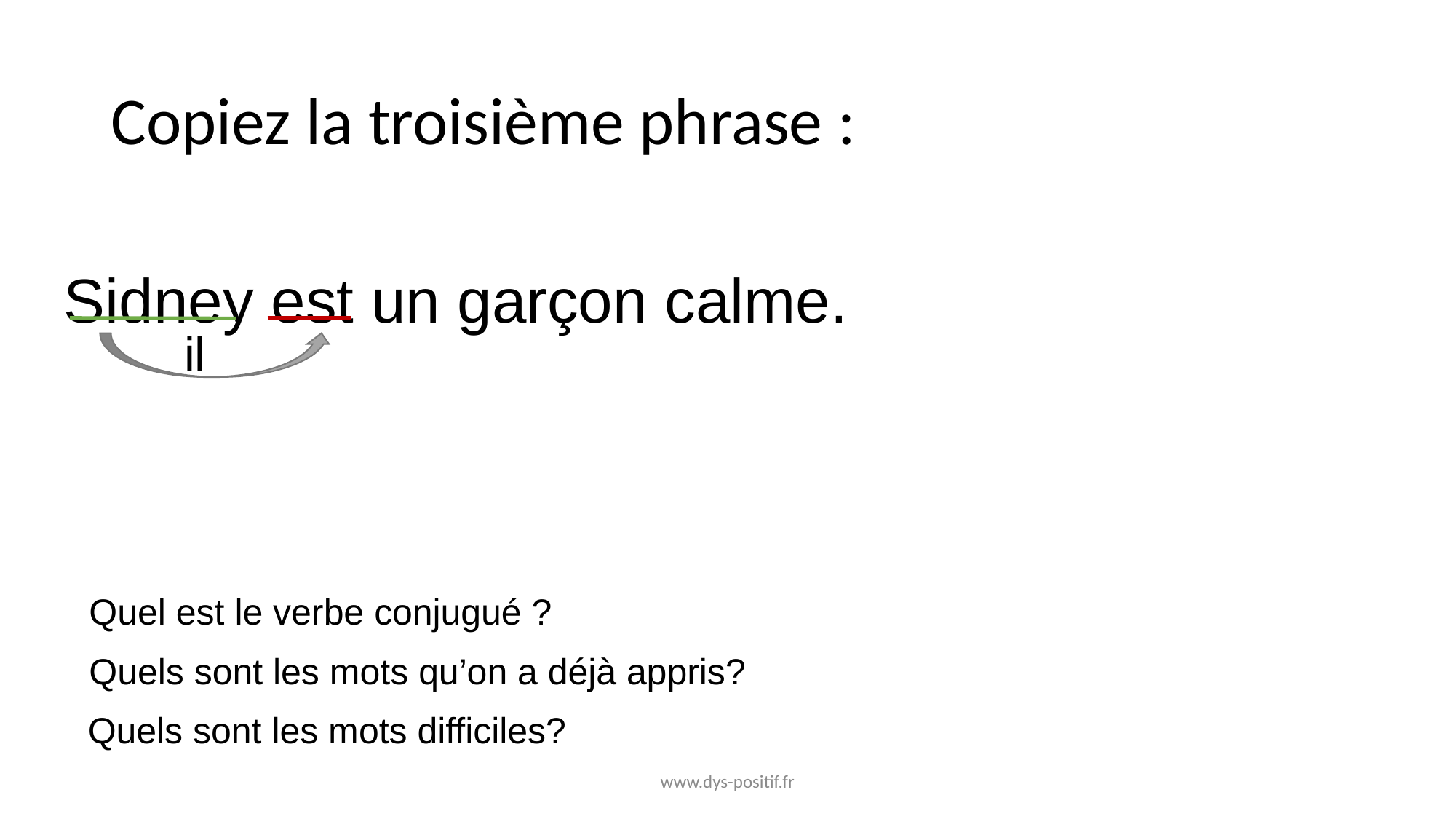

# Copiez la troisième phrase :
Sidney est un garçon calme.

il

Quel est le verbe conjugué ?
Quels sont les mots qu’on a déjà appris?
Quels sont les mots difficiles?
www.dys-positif.fr